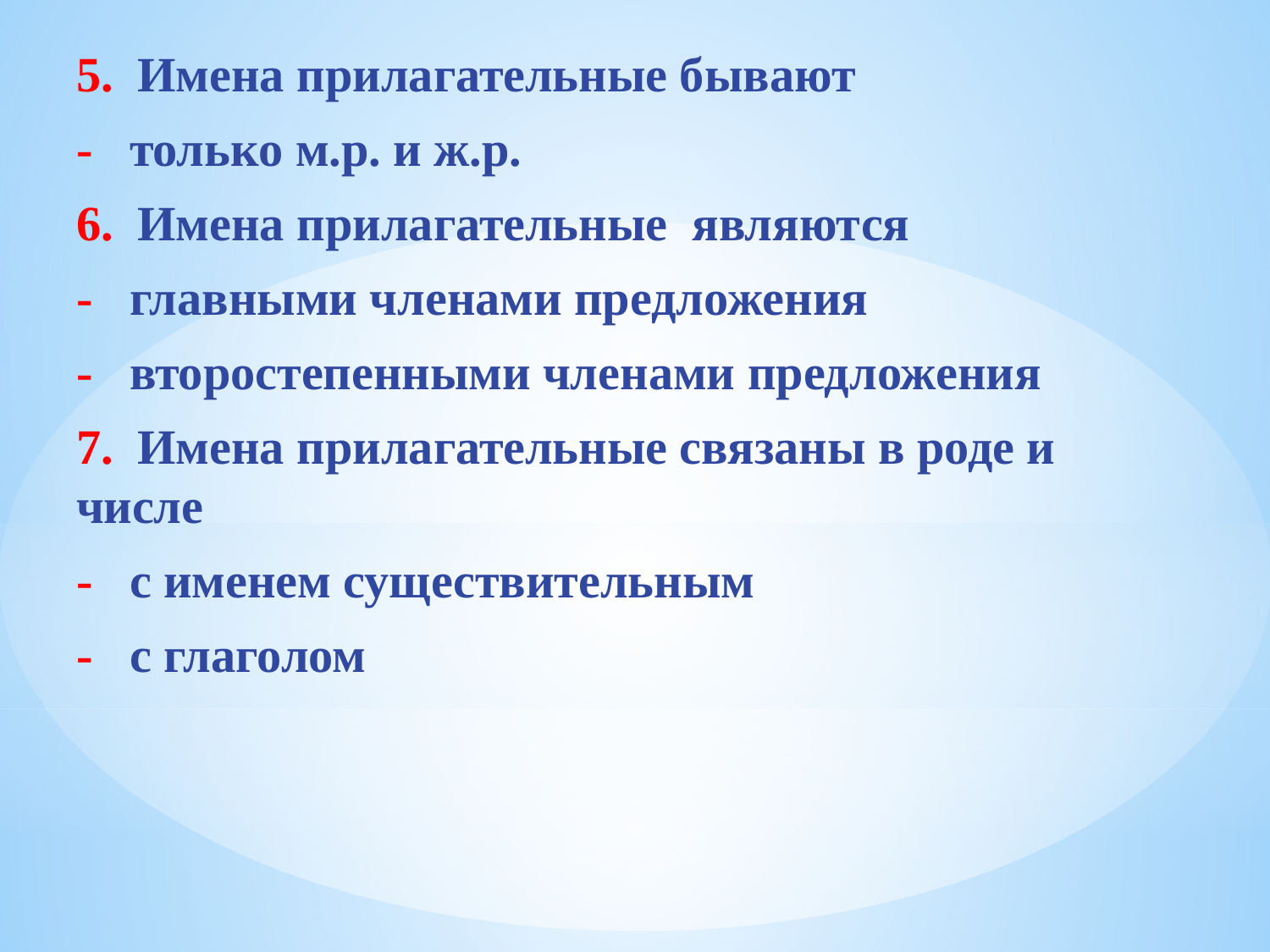

5.  Имена прилагательные бывают
-   только м.р. и ж.р.
6.  Имена прилагательные  являются
-   главными членами предложения
-   второстепенными членами предложения
7.  Имена прилагательные связаны в роде и  числе
-   с именем существительным
-   с глаголом